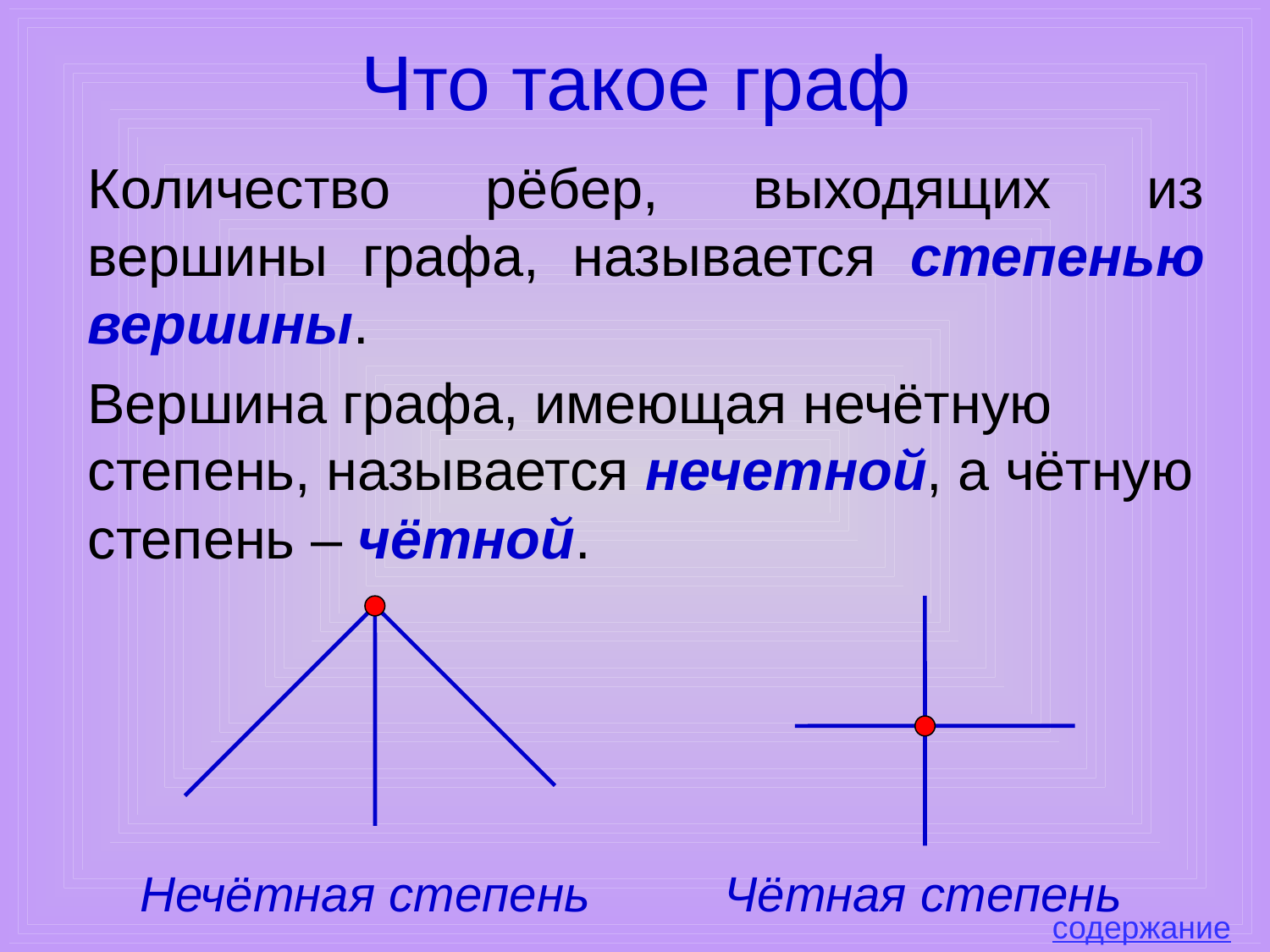

# Что такое граф
Количество рёбер, выходящих из вершины графа, называется степенью вершины.
Вершина графа, имеющая нечётную степень, называется нечетной, а чётную степень – чётной.

Нечётная степень
Чётная степень
содержание